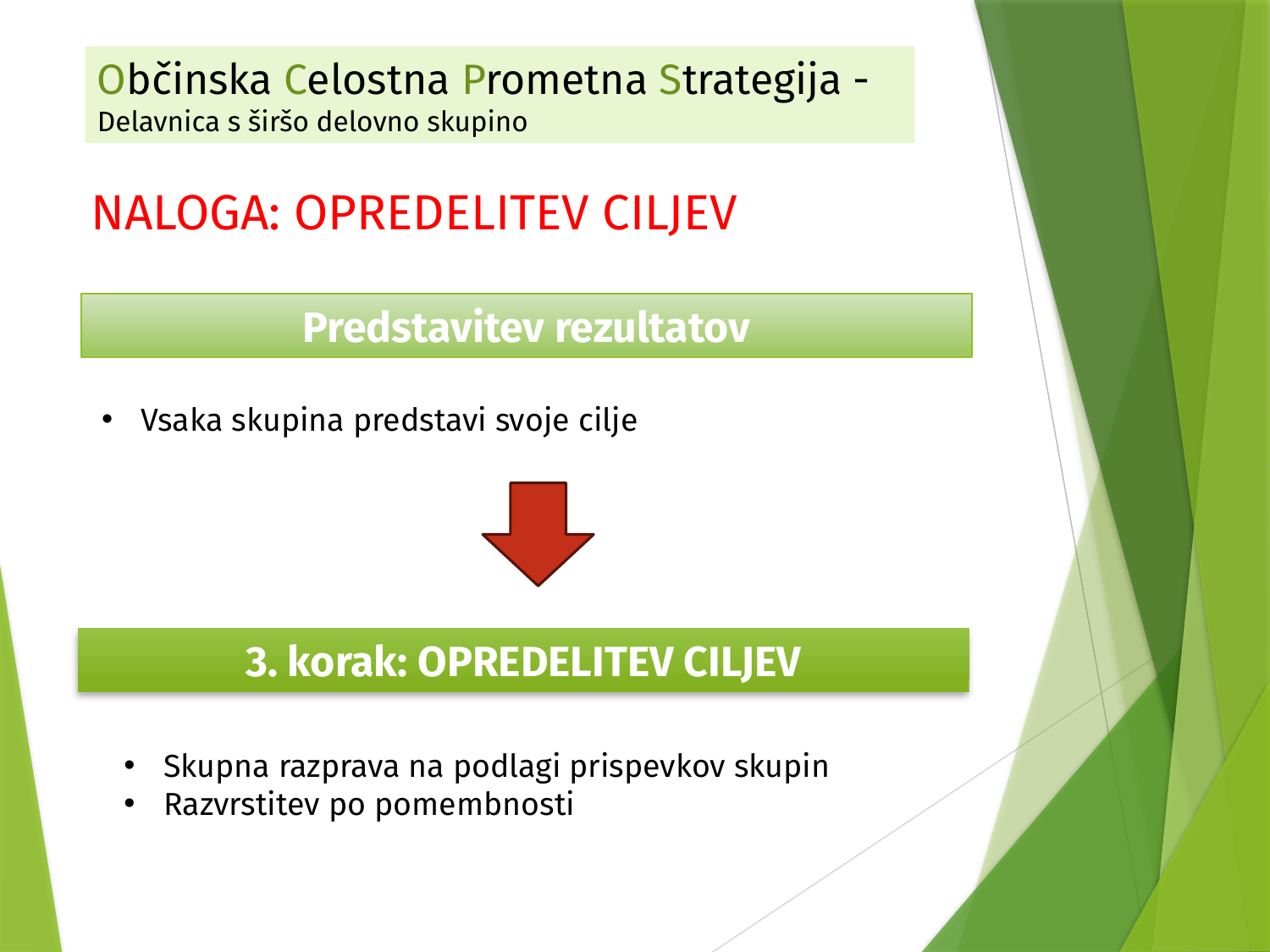

Občinska Celostna Prometna Strategija -
Delavnica s širšo delovno skupino
NALOGA: OPREDELITEV CILJEV

Predstavitev rezultatov
Vsaka skupina predstavi svoje cilje

3. korak: OPREDELITEV CILJEV
Skupna razprava na podlagi prispevkov skupin
Razvrstitev po pomembnosti